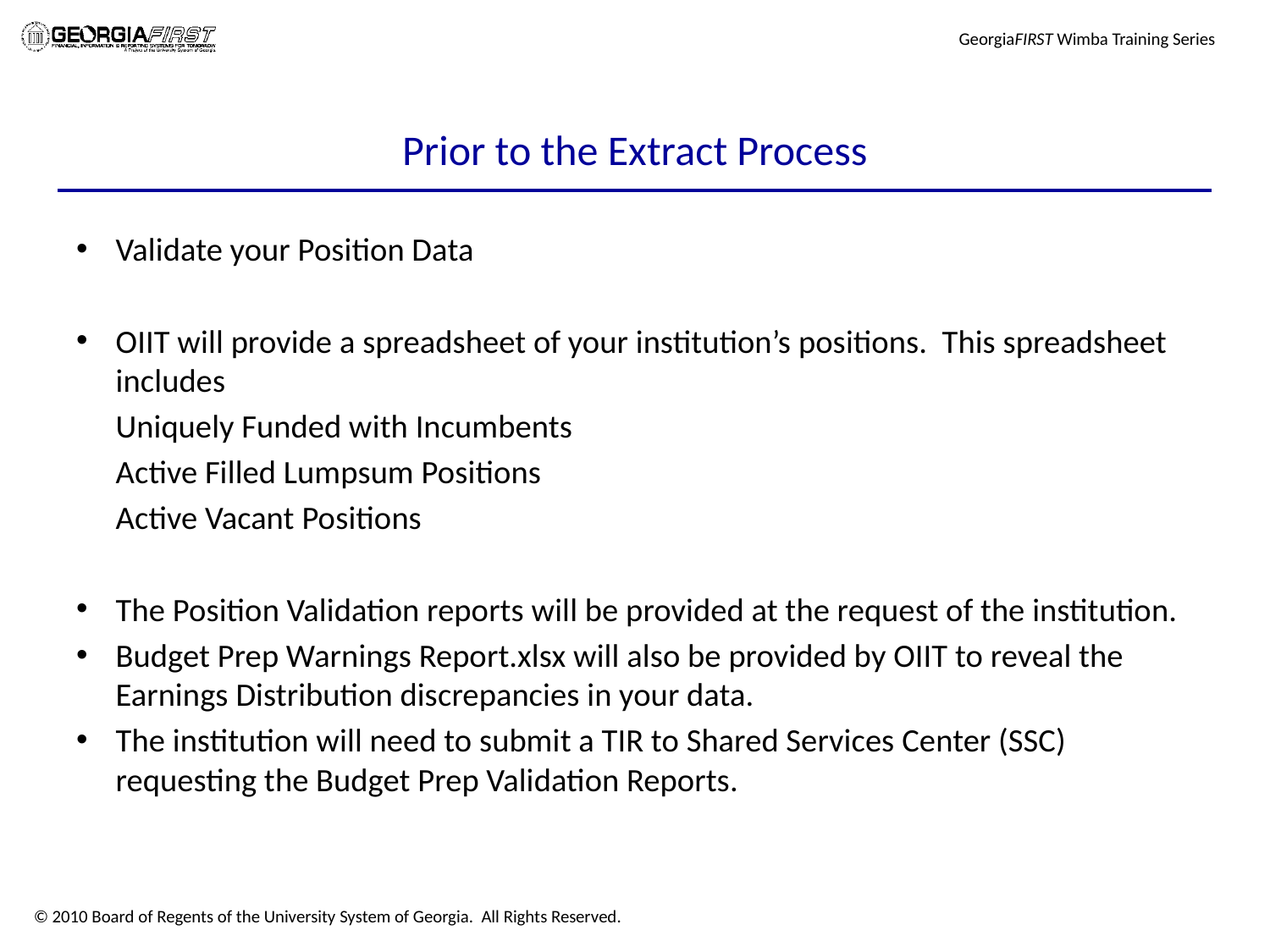

# Prior to the Extract Process
Validate your Position Data

OIIT will provide a spreadsheet of your institution’s positions.  This spreadsheet includes
		Uniquely Funded with Incumbents
		Active Filled Lumpsum Positions
		Active Vacant Positions

The Position Validation reports will be provided at the request of the institution.
Budget Prep Warnings Report.xlsx will also be provided by OIIT to reveal the Earnings Distribution discrepancies in your data.
The institution will need to submit a TIR to Shared Services Center (SSC) requesting the Budget Prep Validation Reports.